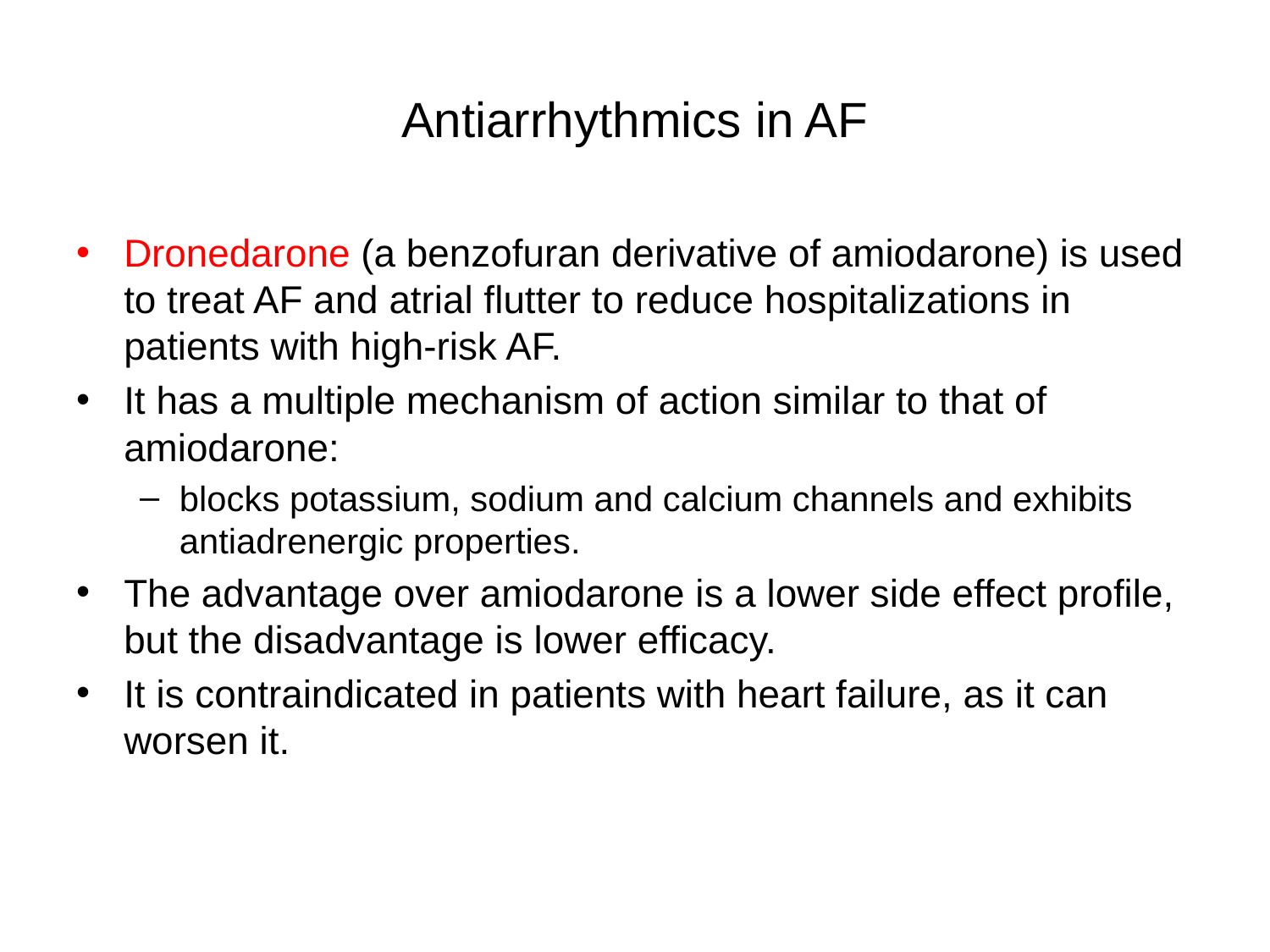

# Antiarrhythmics in AF
Dronedarone (a benzofuran derivative of amiodarone) is used to treat AF and atrial flutter to reduce hospitalizations in patients with high-risk AF.
It has a multiple mechanism of action similar to that of amiodarone:
blocks potassium, sodium and calcium channels and exhibits antiadrenergic properties.
The advantage over amiodarone is a lower side effect profile, but the disadvantage is lower efficacy.
It is contraindicated in patients with heart failure, as it can worsen it.